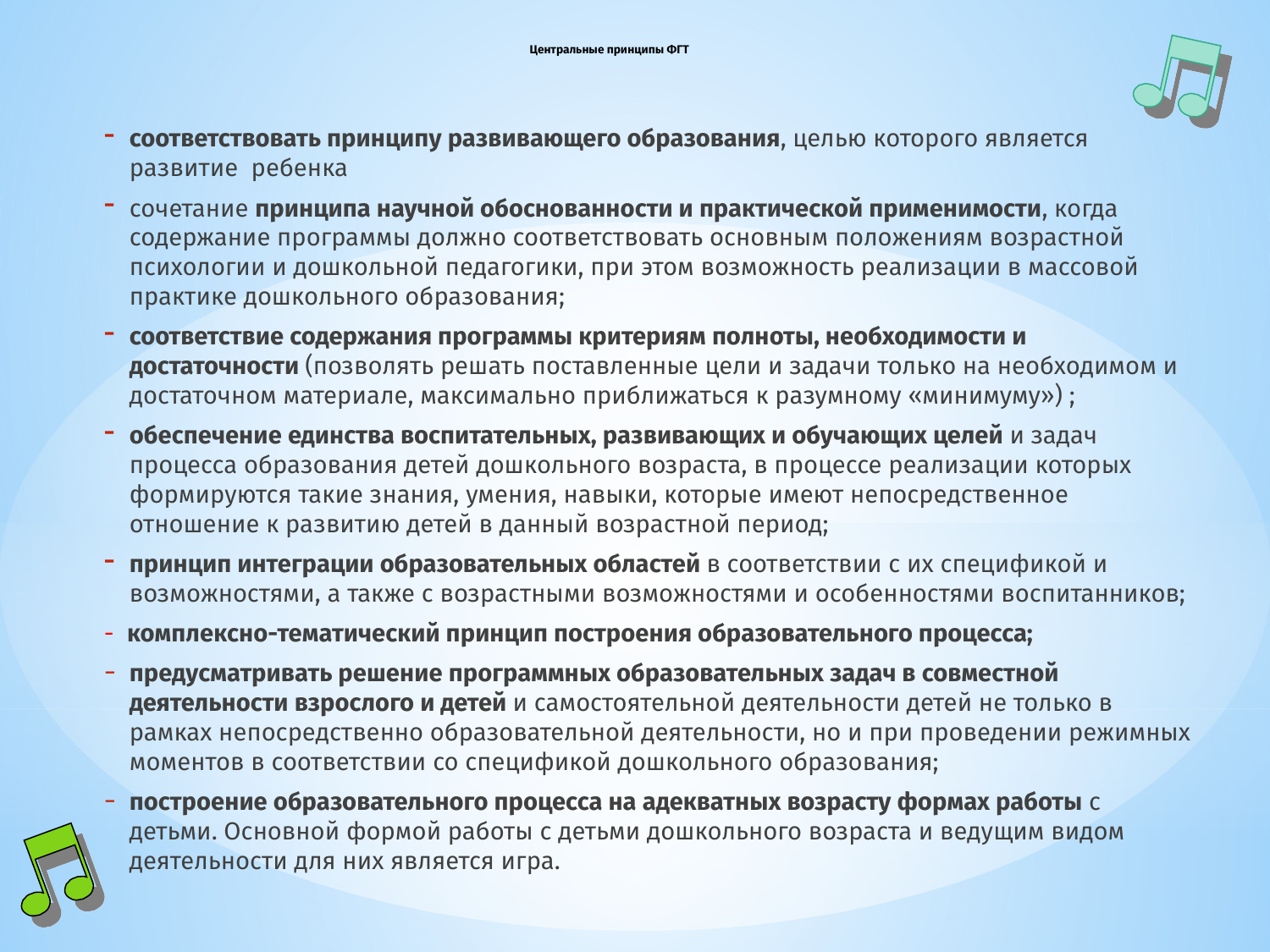

# Центральные принципы ФГТ

соответствовать принципу развивающего образования, целью которого является развитие  ребенка
сочетание принципа научной обоснованности и практической применимости, когда содержание программы должно соответствовать основным положениям возрастной психологии и дошкольной педагогики, при этом возможность реализации в массовой практике дошкольного образования;
соответствие содержания программы критериям полноты, необходимости и достаточности (позволять решать поставленные цели и задачи только на необходимом и достаточном материале, максимально приближаться к разумному «минимуму») ;
обеспечение единства воспитательных, развивающих и обучающих целей и задач процесса образования детей дошкольного возраста, в процессе реализации которых формируются такие знания, умения, навыки, которые имеют непосредственное отношение к развитию детей в данный возрастной период;
принцип интеграции образовательных областей в соответствии с их спецификой и возможностями, а также с возрастными возможностями и особенностями воспитанников;
-  комплексно-тематический принцип построения образовательного процесса;
предусматривать решение программных образовательных задач в совместной деятельности взрослого и детей и самостоятельной деятельности детей не только в рамках непосредственно образовательной деятельности, но и при проведении режимных моментов в соответствии со спецификой дошкольного образования;
построение образовательного процесса на адекватных возрасту формах работы с детьми. Основной формой работы с детьми дошкольного возраста и ведущим видом деятельности для них является игра.